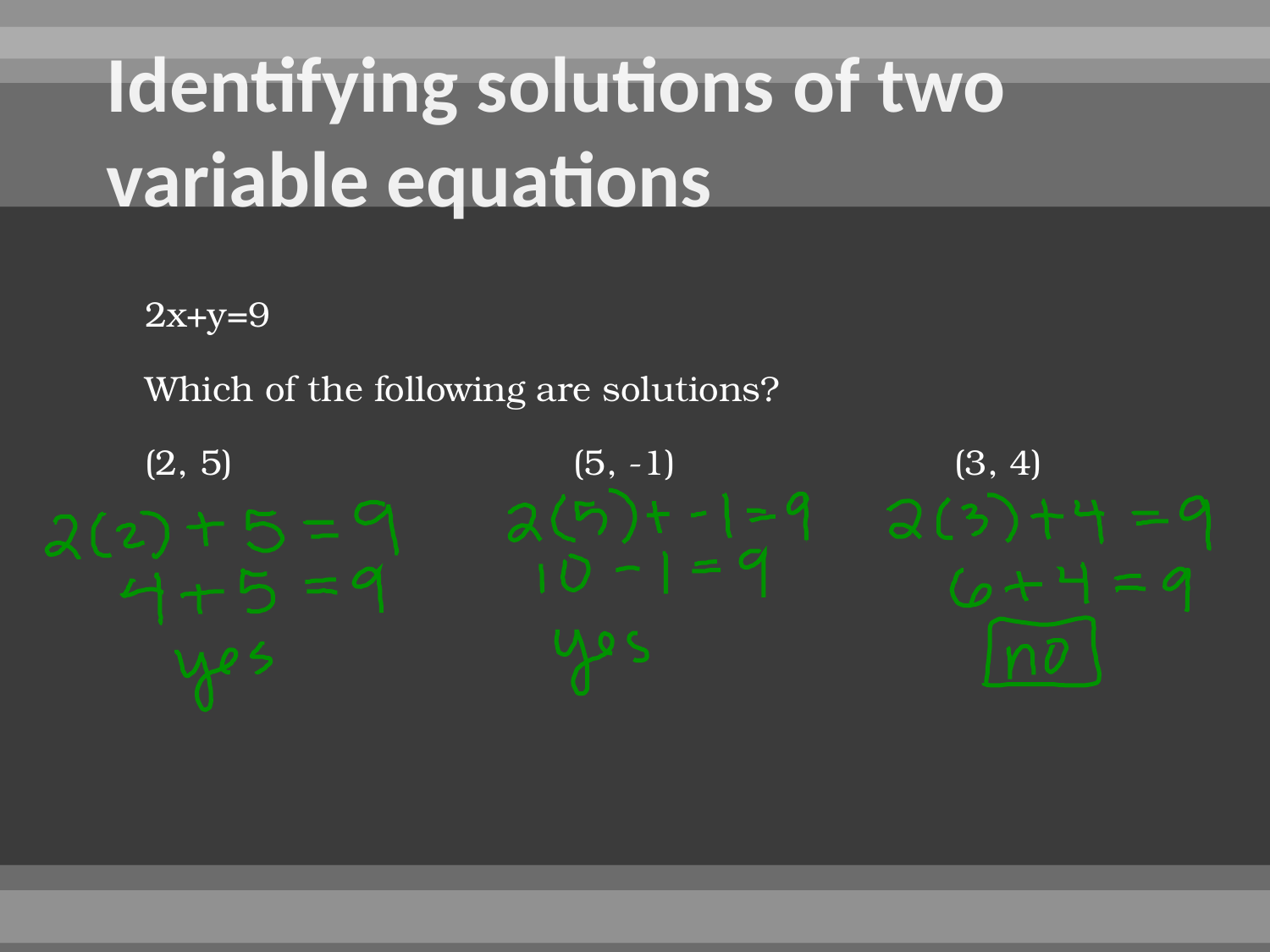

# Identifying solutions of two variable equations
2x+y=9
Which of the following are solutions?
(2, 5)			(5, -1)			(3, 4)